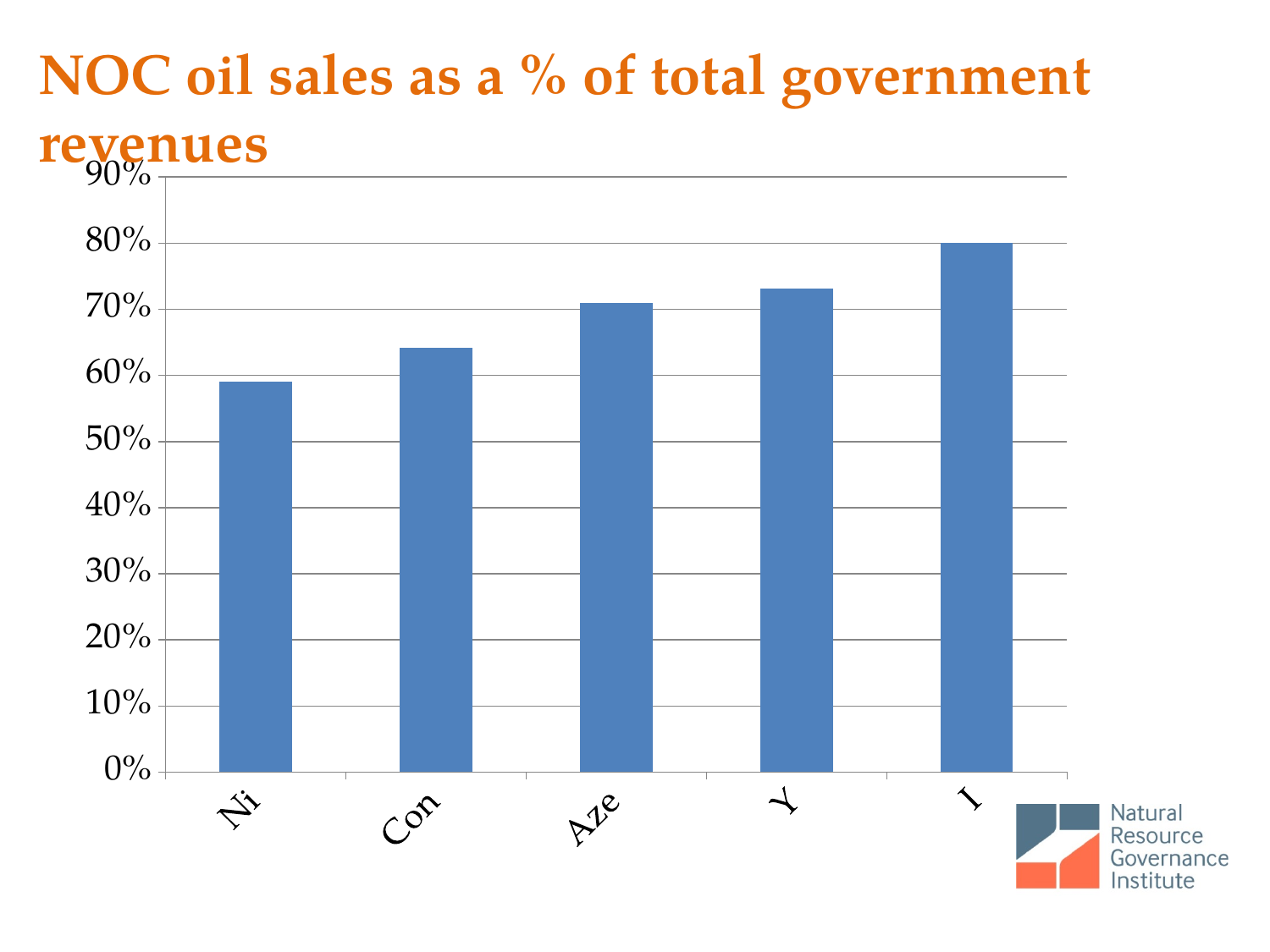

NOC oil sales as a % of total government revenues

### Chart

| Category |  |
|---|---|
| Nigeria  | 0.5902765452171336 |
| Congo, Rep.  | 0.6415088627201733 |
| Azerbaijan  | 0.7095136272483727 |
| Yemen  | 0.7307015149819589 |
| Iraq  | 0.7999666934594422 |